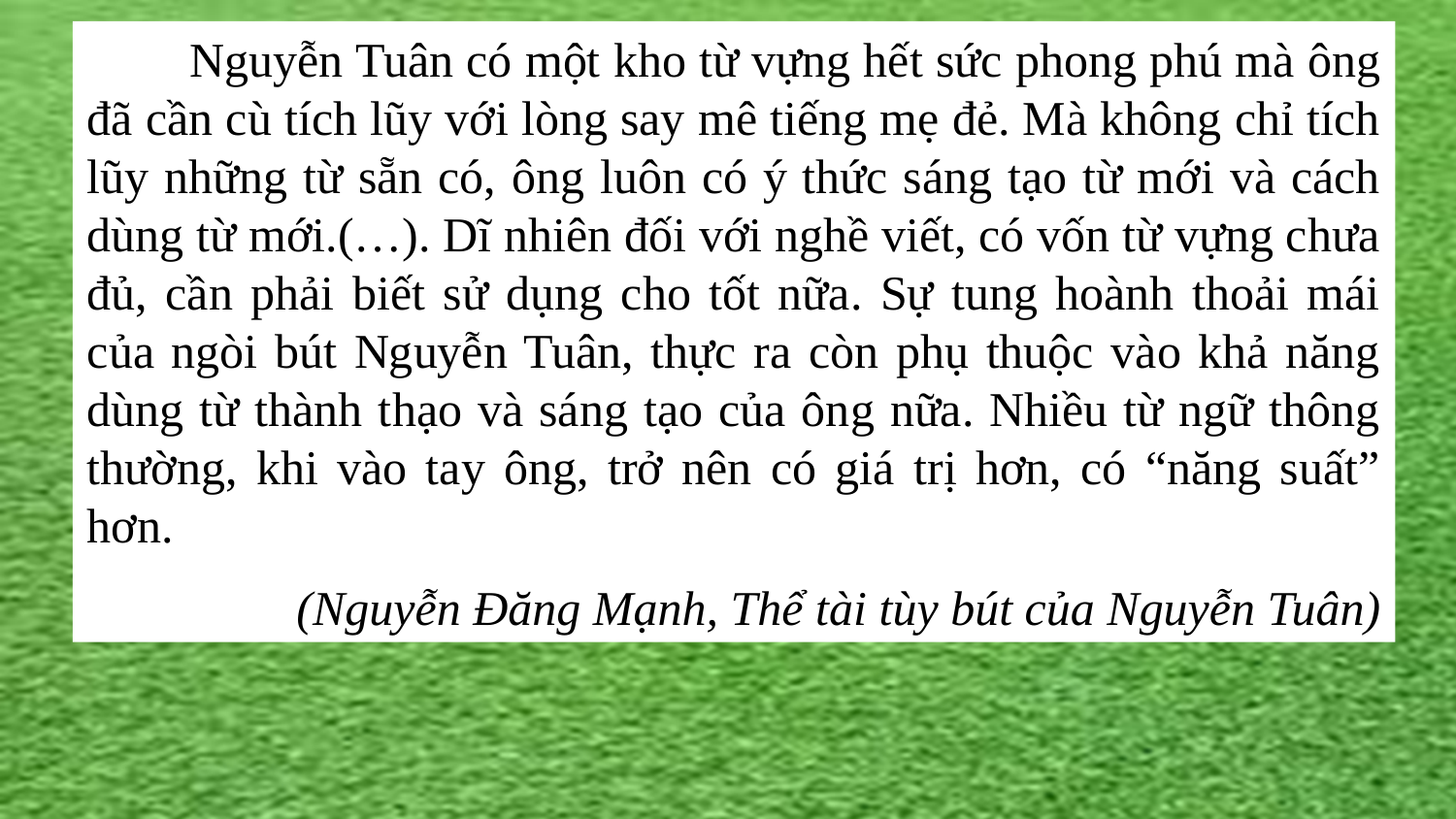

Nguyễn Tuân có một kho từ vựng hết sức phong phú mà ông đã cần cù tích lũy với lòng say mê tiếng mẹ đẻ. Mà không chỉ tích lũy những từ sẵn có, ông luôn có ý thức sáng tạo từ mới và cách dùng từ mới.(…). Dĩ nhiên đối với nghề viết, có vốn từ vựng chưa đủ, cần phải biết sử dụng cho tốt nữa. Sự tung hoành thoải mái của ngòi bút Nguyễn Tuân, thực ra còn phụ thuộc vào khả năng dùng từ thành thạo và sáng tạo của ông nữa. Nhiều từ ngữ thông thường, khi vào tay ông, trở nên có giá trị hơn, có “năng suất” hơn.
(Nguyễn Đăng Mạnh, Thể tài tùy bút của Nguyễn Tuân)